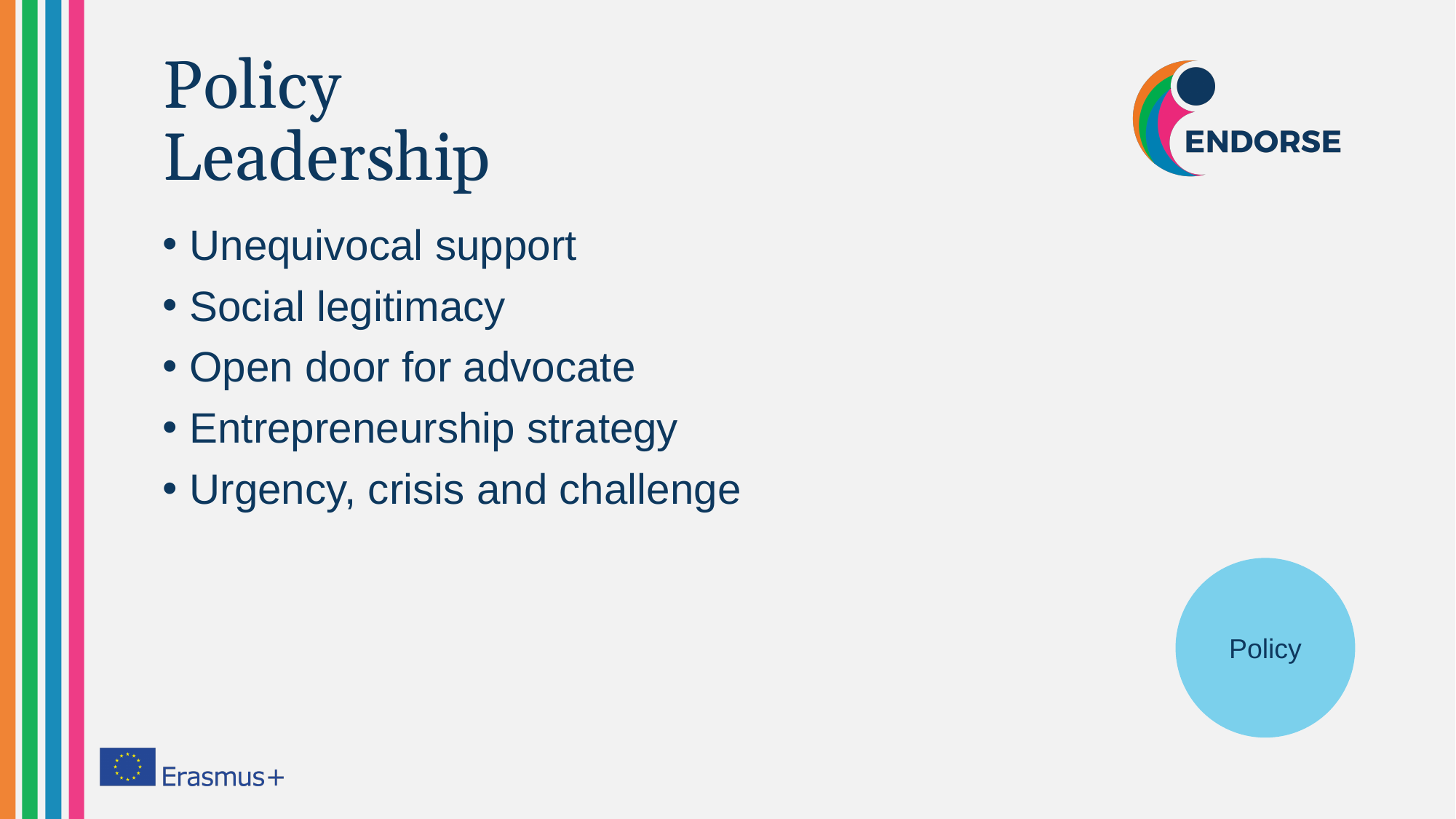

# Policy Leadership
Unequivocal support
Social legitimacy
Open door for advocate
Entrepreneurship strategy
Urgency, crisis and challenge
Policy